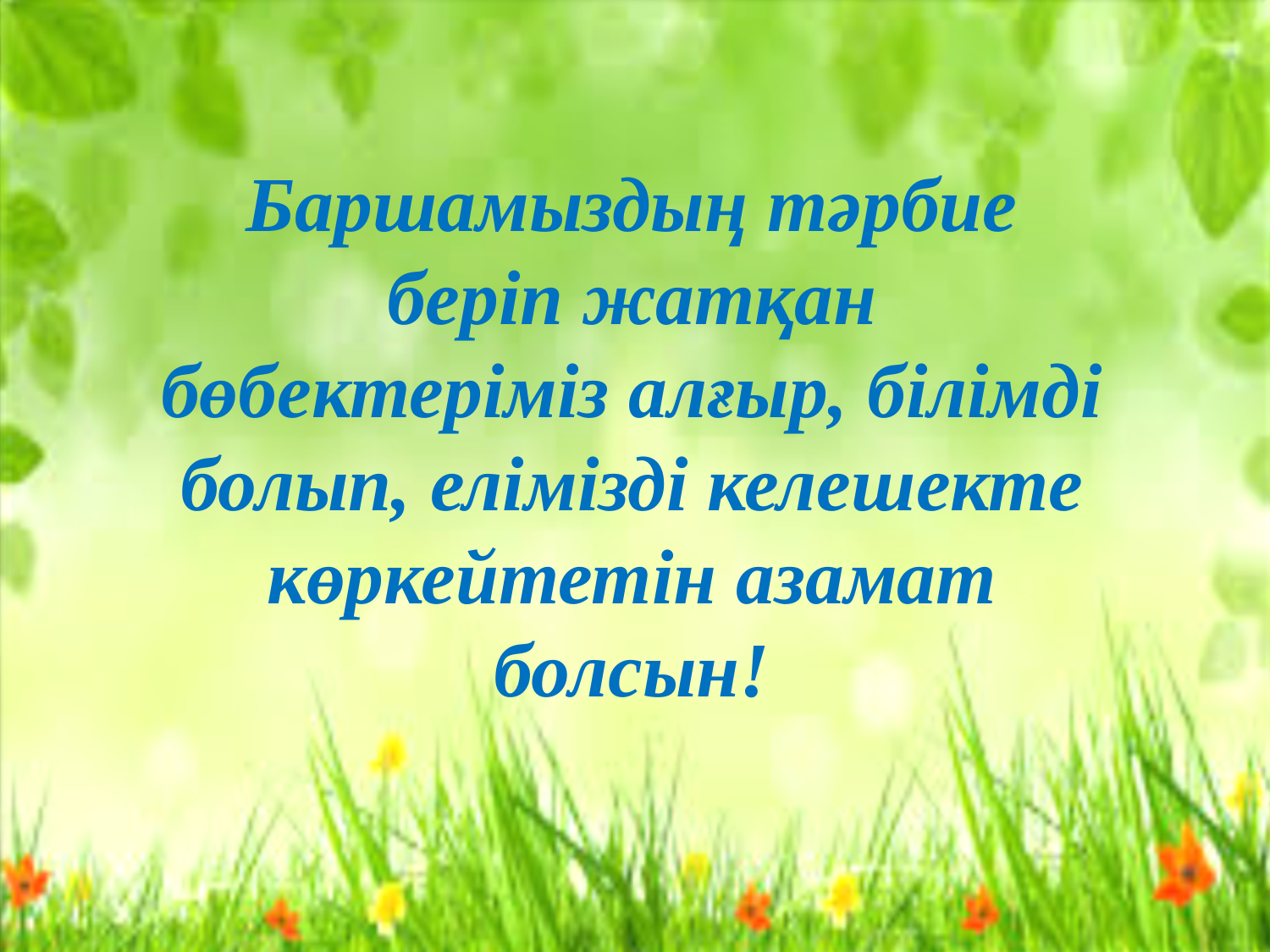

Баршамыздың тәрбие беріп жатқан бөбектеріміз алғыр, білімді болып, елімізді келешекте көркейтетін азамат болсын!